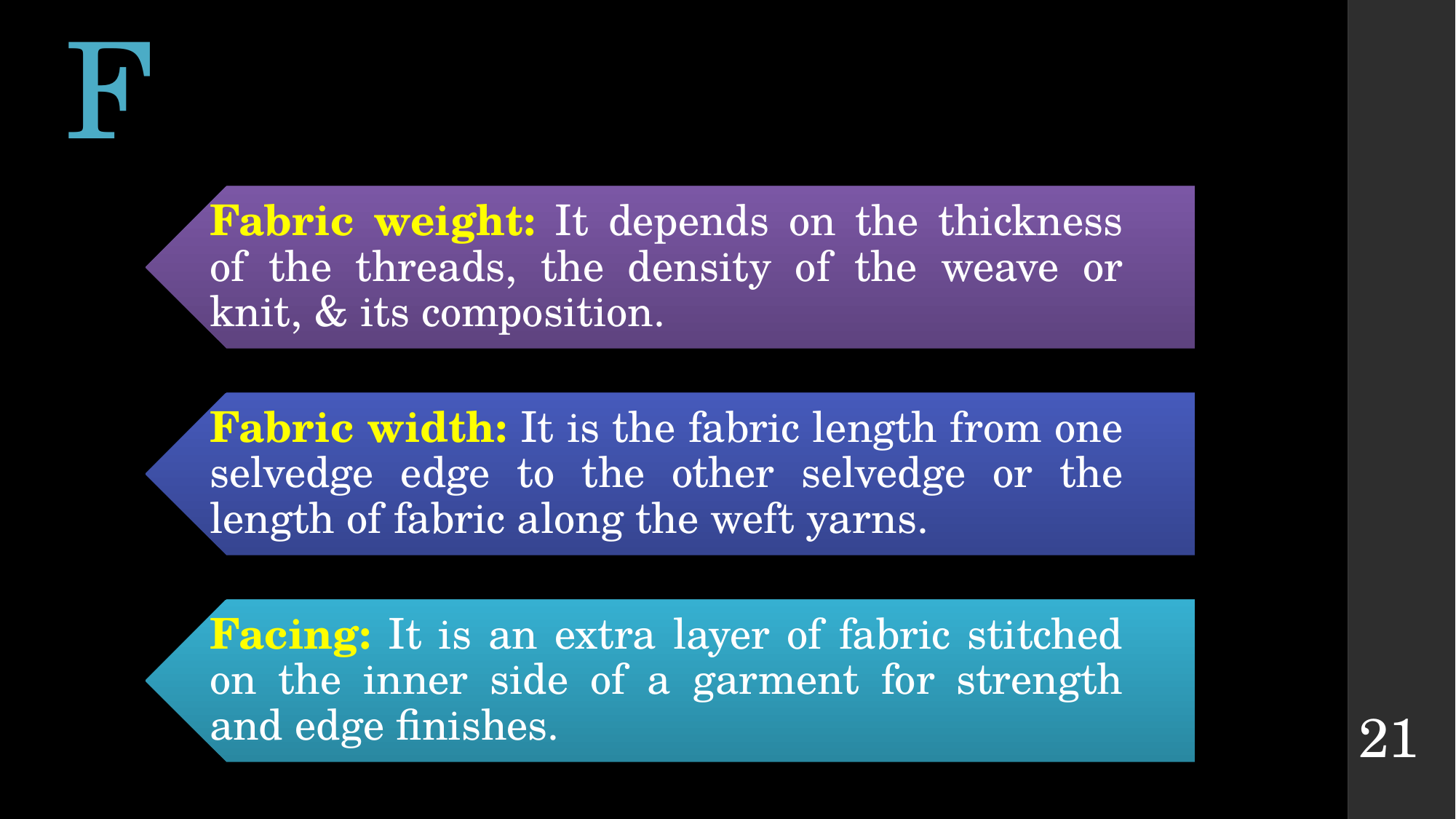

F
Fabric weight: It depends on the thickness of the threads, the density of the weave or knit, & its composition.
Fabric width: It is the fabric length from one selvedge edge to the other selvedge or the length of fabric along the weft yarns.
Facing: It is an extra layer of fabric stitched on the inner side of a garment for strength and edge finishes.
21